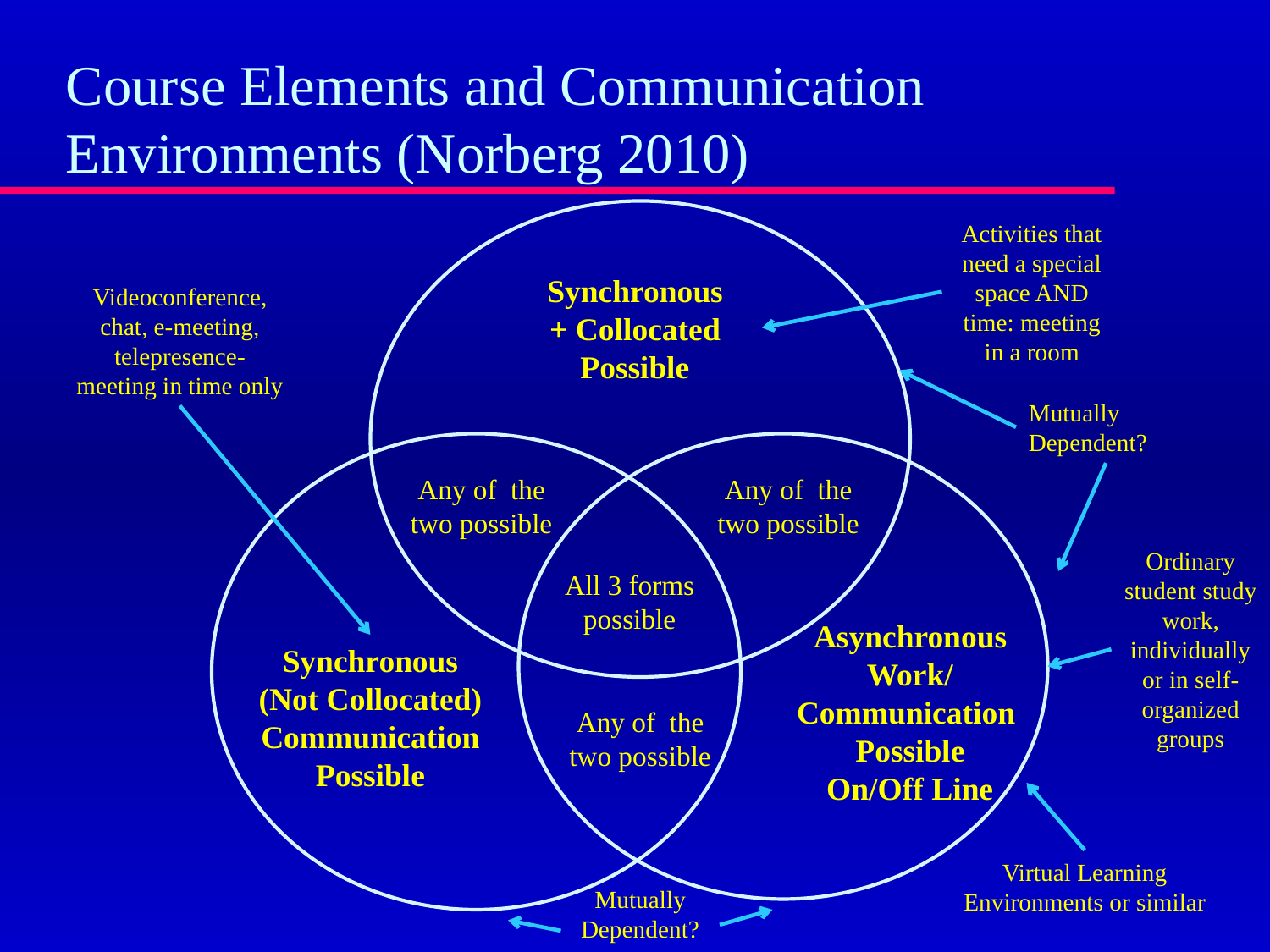

Course Elements and Communication Environments (Norberg 2010)

Activities that need a special space AND time: meeting in a room
Synchronous
+ Collocated
Possible
Videoconference, chat, e-meeting, telepresence- meeting in time only
Mutually Dependent?

Any of  the two possible
Any of  the two possible
Ordinary student study work, individually or in self-organized groups
All 3 forms possible
Asynchronous Work/
Communication
Possible
On/Off Line
Synchronous
(Not Collocated)
Communication Possible
Any of  the two possible
Virtual Learning Environments or similar
Mutually Dependent?